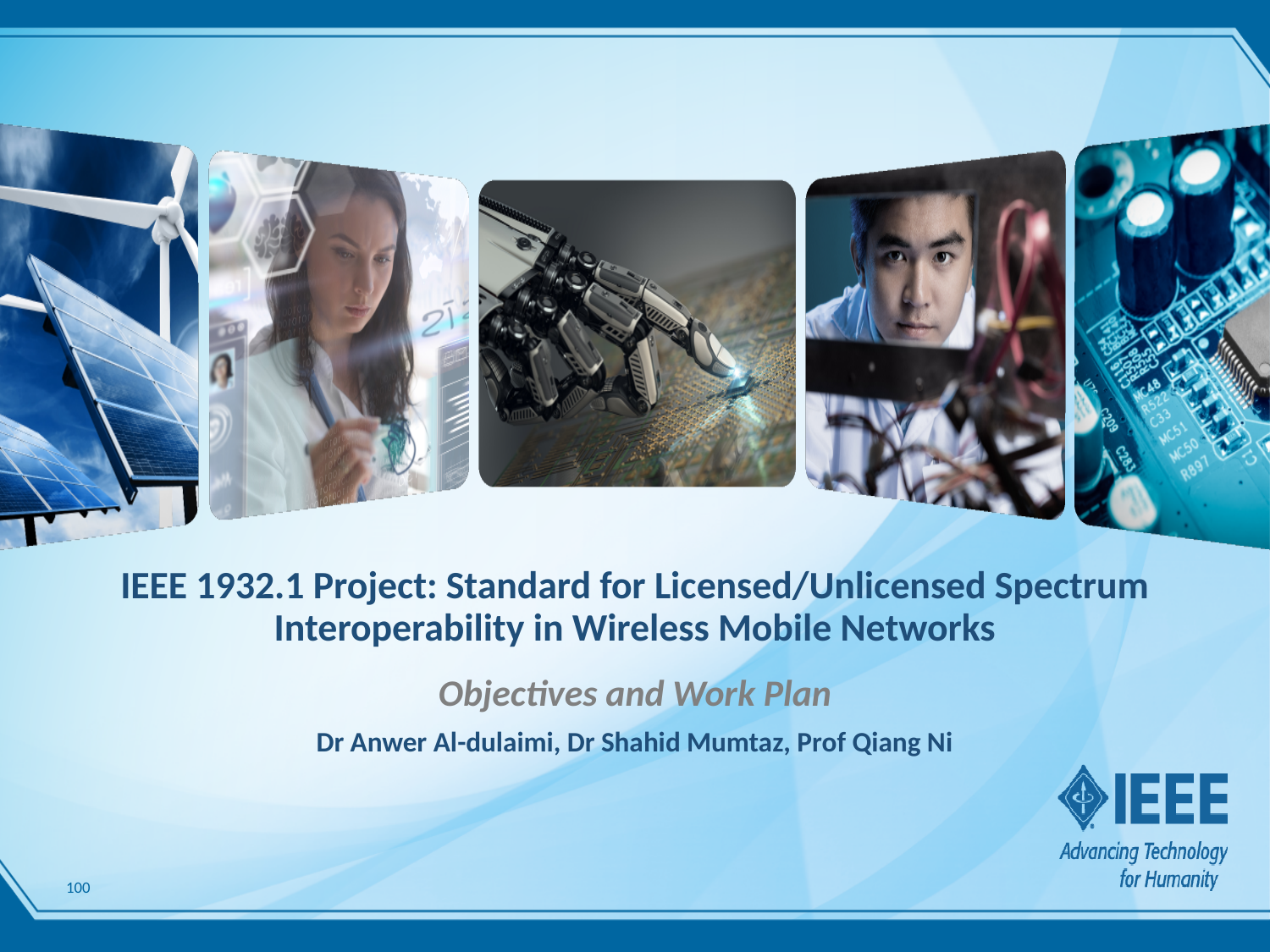

# IEEE 1932.1 Project: Standard for Licensed/Unlicensed Spectrum Interoperability in Wireless Mobile Networks
Objectives and Work Plan
Dr Anwer Al-dulaimi, Dr Shahid Mumtaz, Prof Qiang Ni
100